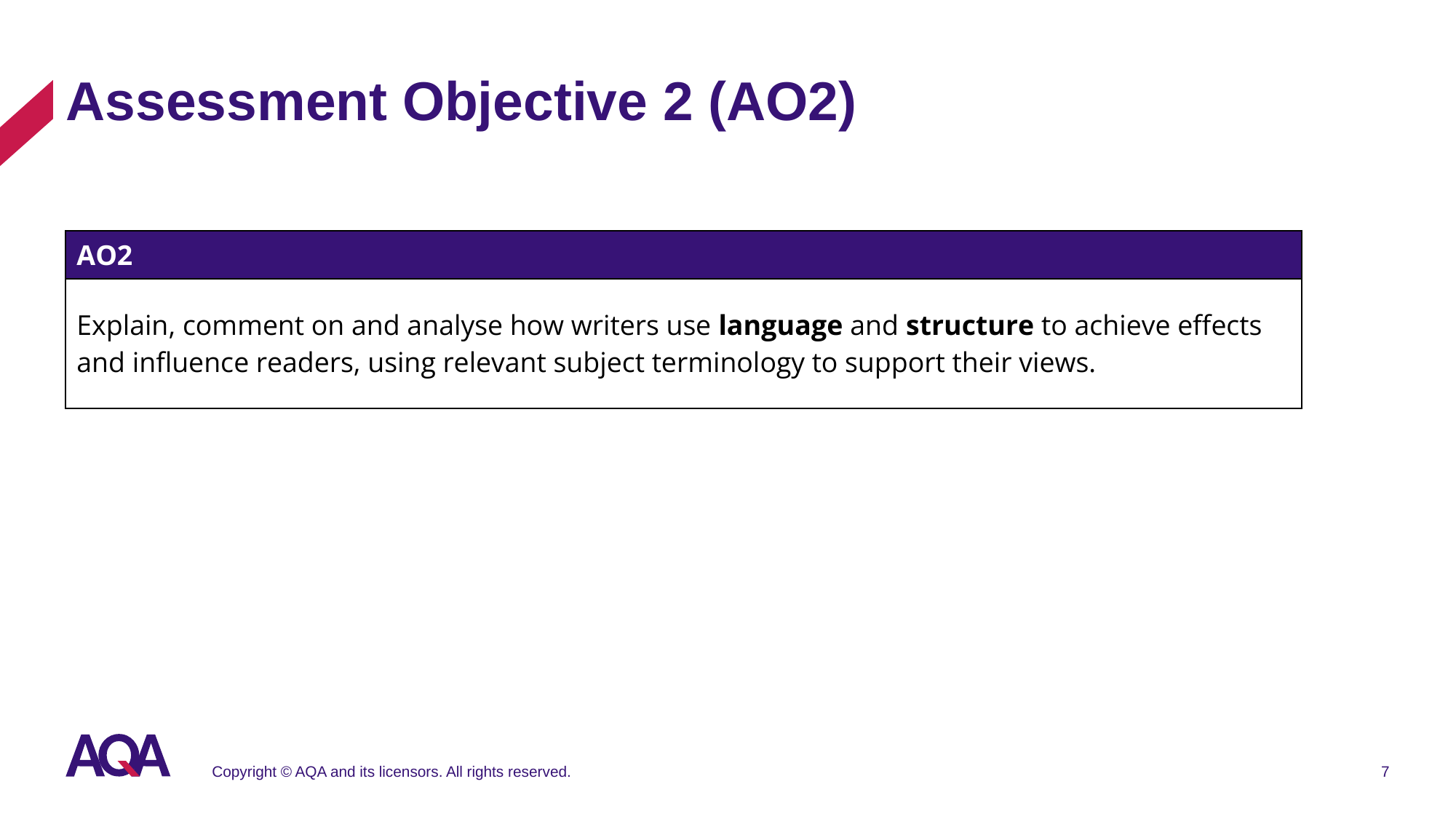

# Assessment Objective 2 (AO2)

| AO2 |
| --- |
| Explain, comment on and analyse how writers use language and structure to achieve effects and influence readers, using relevant subject terminology to support their views. |
Copyright © AQA and its licensors. All rights reserved.
7